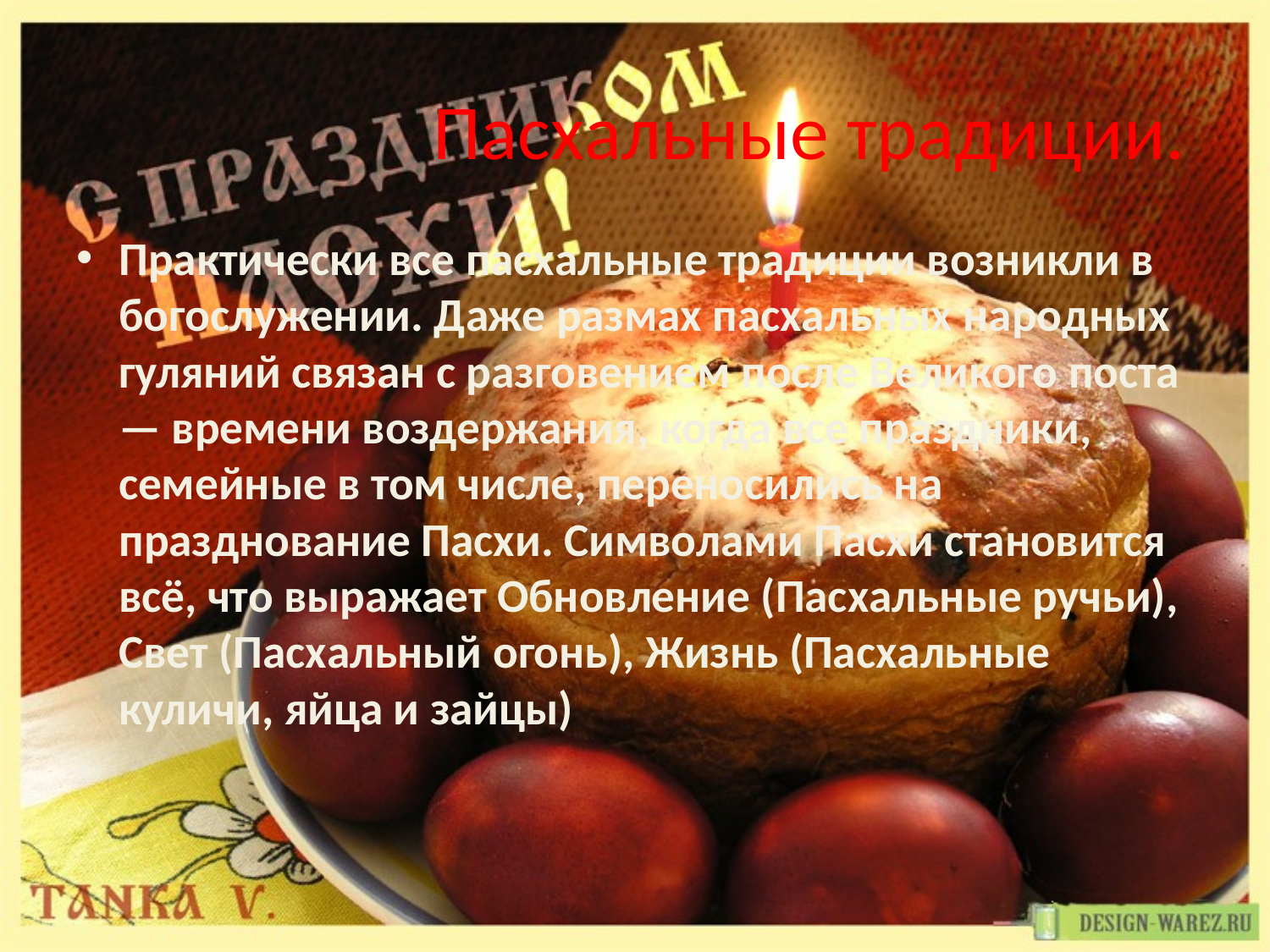

# Пасхальные традиции.
Практически все пасхальные традиции возникли в богослужении. Даже размах пасхальных народных гуляний связан с разговением после Великого поста — времени воздержания, когда все праздники, семейные в том числе, переносились на празднование Пасхи. Символами Пасхи становится всё, что выражает Обновление (Пасхальные ручьи), Свет (Пасхальный огонь), Жизнь (Пасхальные куличи, яйца и зайцы)